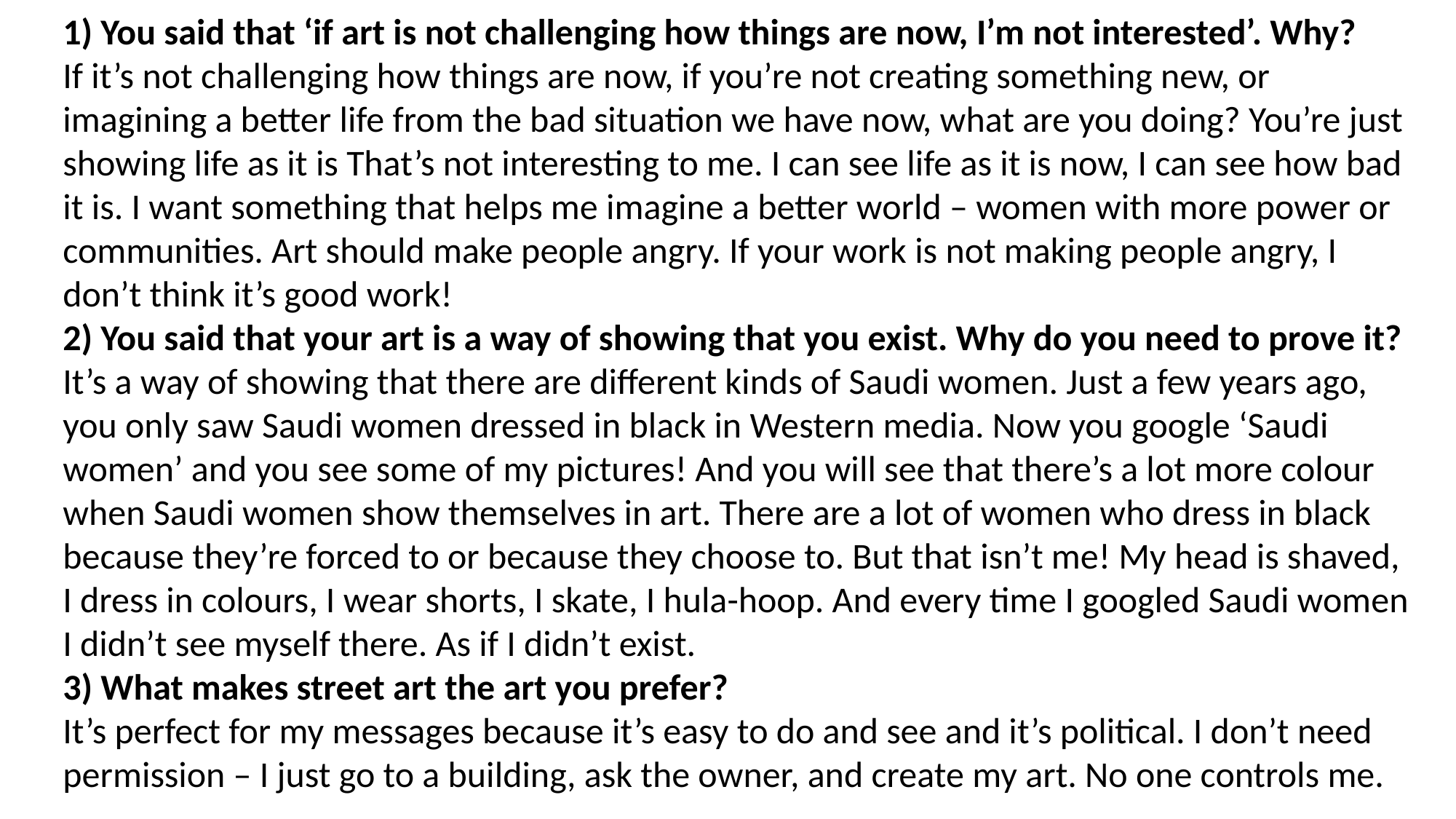

1) You said that ‘if art is not challenging how things are now, I’m not interested’. Why?
If it’s not challenging how things are now, if you’re not creating something new, or imagining a better life from the bad situation we have now, what are you doing? You’re just showing life as it is That’s not interesting to me. I can see life as it is now, I can see how bad it is. I want something that helps me imagine a better world – women with more power or communities. Art should make people angry. If your work is not making people angry, I don’t think it’s good work!
2) You said that your art is a way of showing that you exist. Why do you need to prove it?
It’s a way of showing that there are different kinds of Saudi women. Just a few years ago, you only saw Saudi women dressed in black in Western media. Now you google ‘Saudi women’ and you see some of my pictures! And you will see that there’s a lot more colour when Saudi women show themselves in art. There are a lot of women who dress in black because they’re forced to or because they choose to. But that isn’t me! My head is shaved, I dress in colours, I wear shorts, I skate, I hula-hoop. And every time I googled Saudi women I didn’t see myself there. As if I didn’t exist.
3) What makes street art the art you prefer?
It’s perfect for my messages because it’s easy to do and see and it’s political. I don’t need permission – I just go to a building, ask the owner, and create my art. No one controls me.